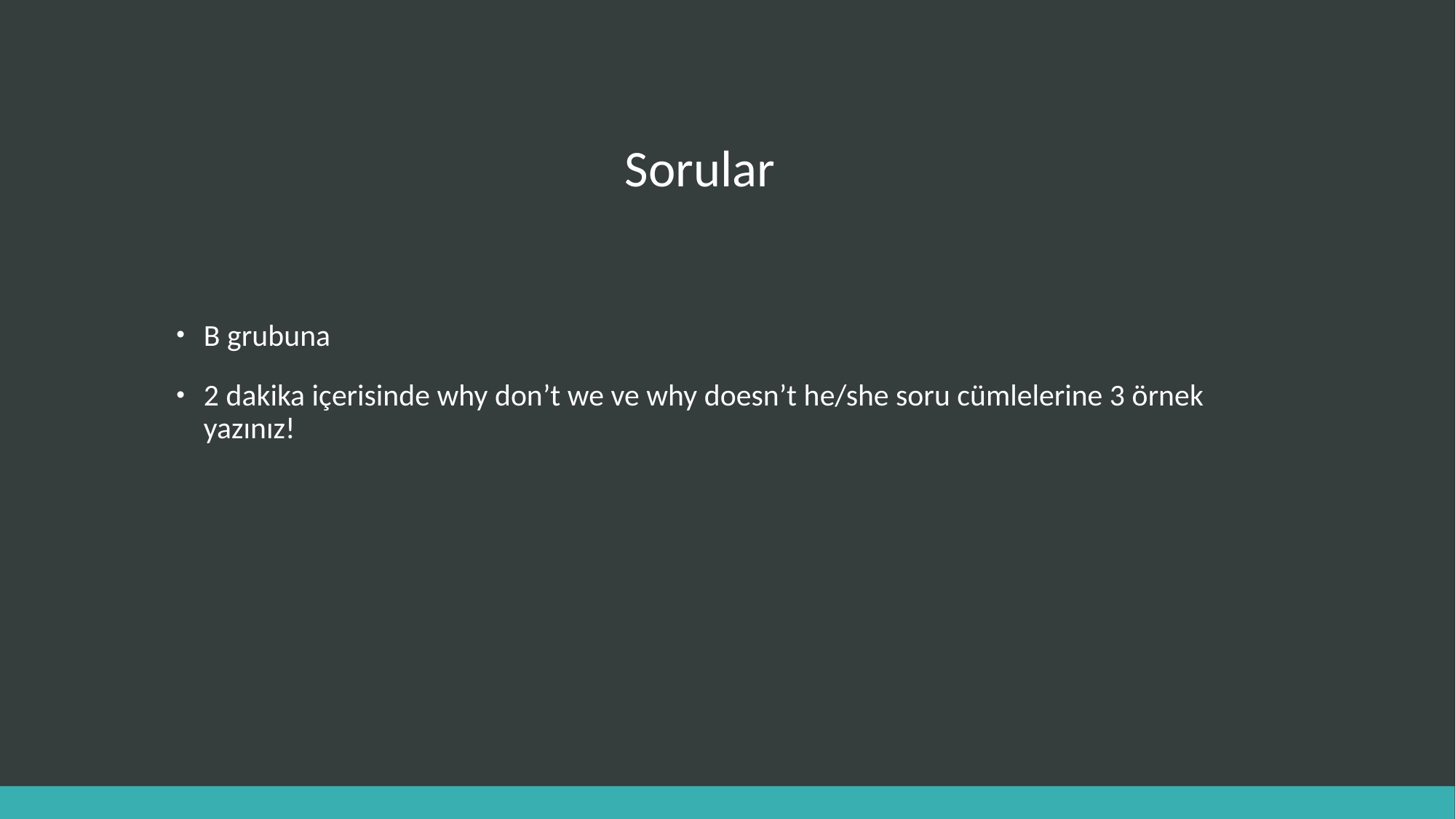

# Sorular
B grubuna
2 dakika içerisinde why don’t we ve why doesn’t he/she soru cümlelerine 3 örnek yazınız!